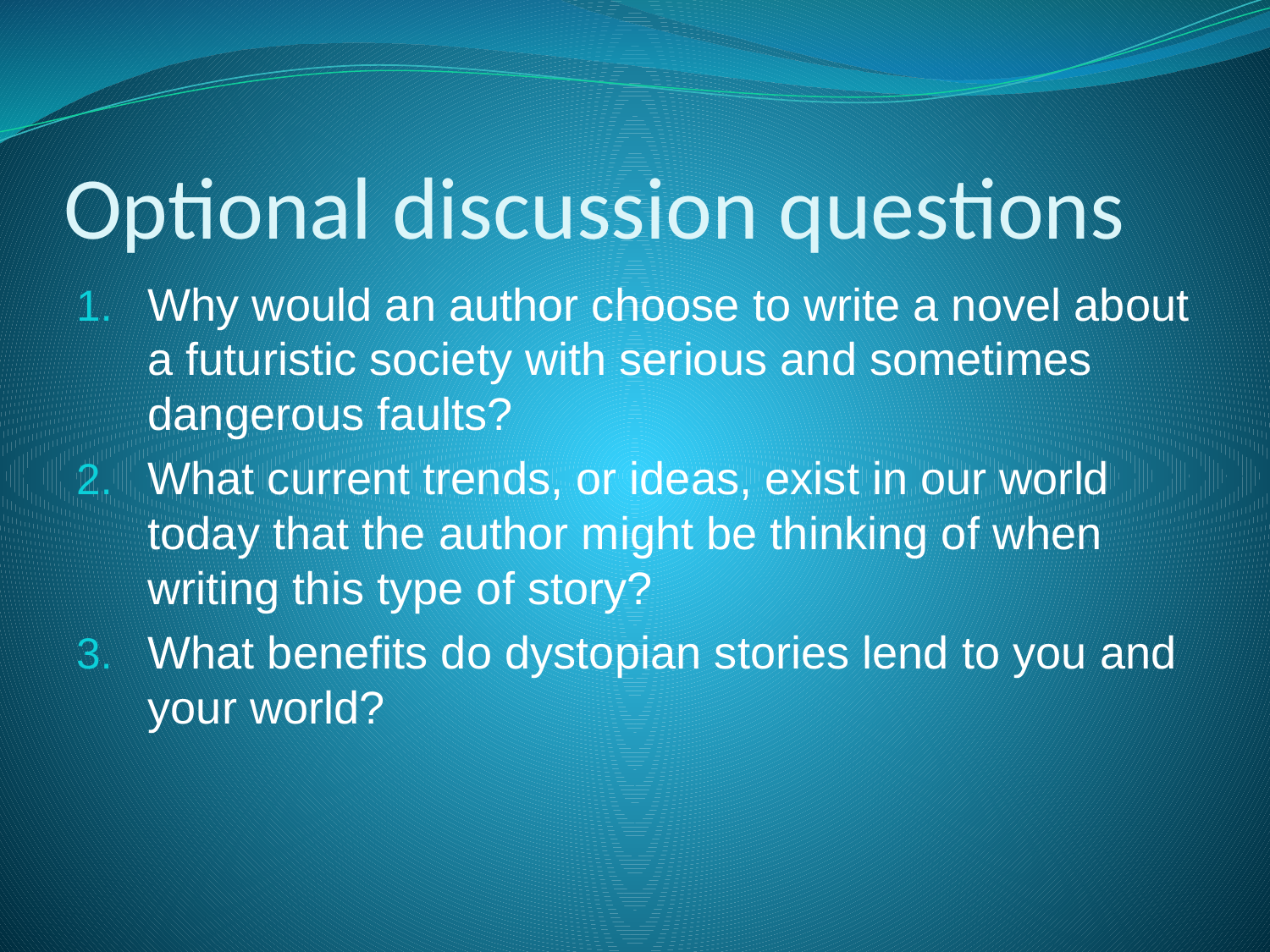

# Optional discussion questions
Why would an author choose to write a novel about a futuristic society with serious and sometimes dangerous faults?
What current trends, or ideas, exist in our world today that the author might be thinking of when writing this type of story?
What benefits do dystopian stories lend to you and your world?